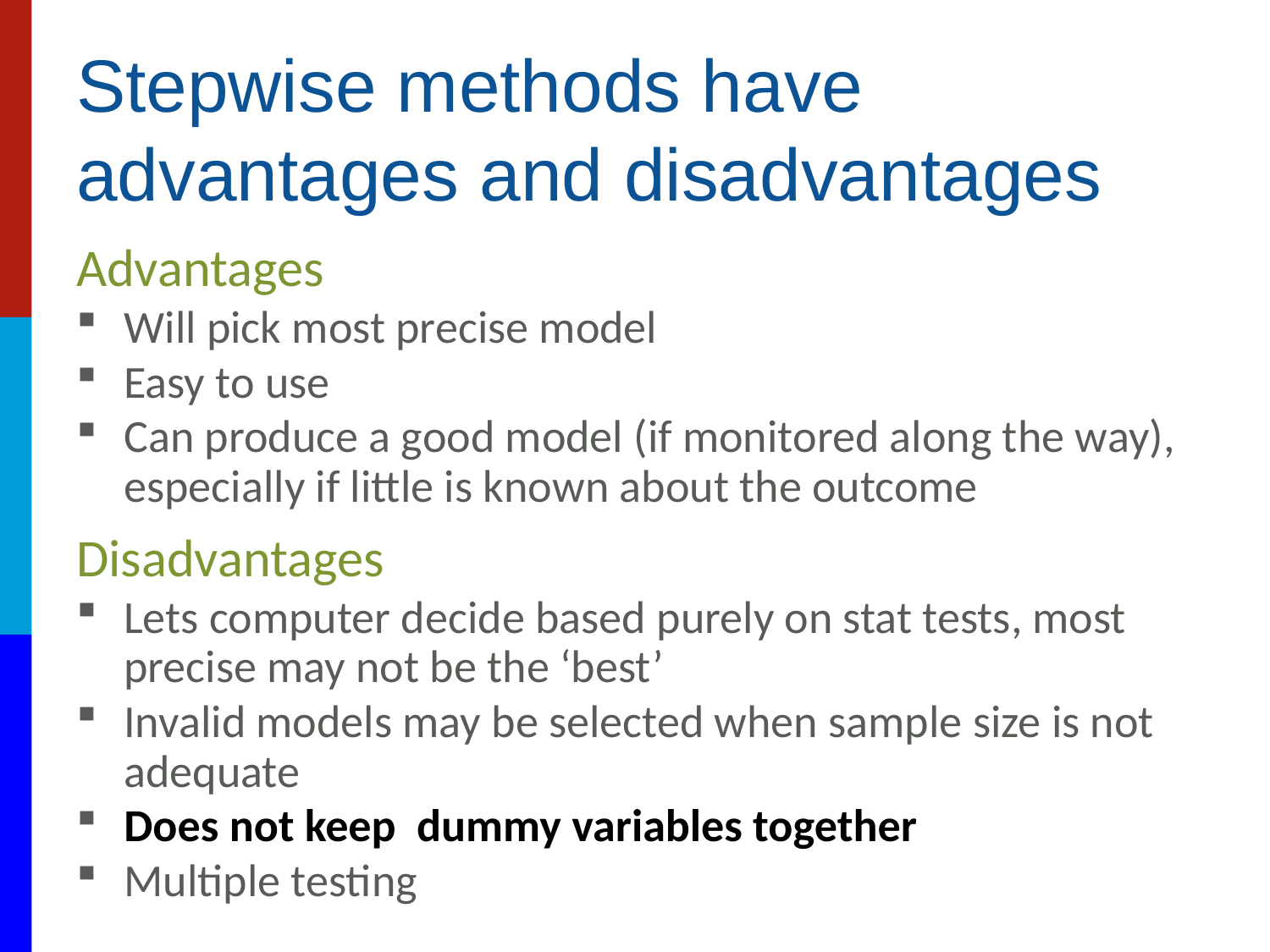

# Stepwise methods have advantages and disadvantages
Advantages
Will pick most precise model
Easy to use
Can produce a good model (if monitored along the way), especially if little is known about the outcome
Disadvantages
Lets computer decide based purely on stat tests, most precise may not be the ‘best’
Invalid models may be selected when sample size is not adequate
Does not keep  dummy variables together
Multiple testing